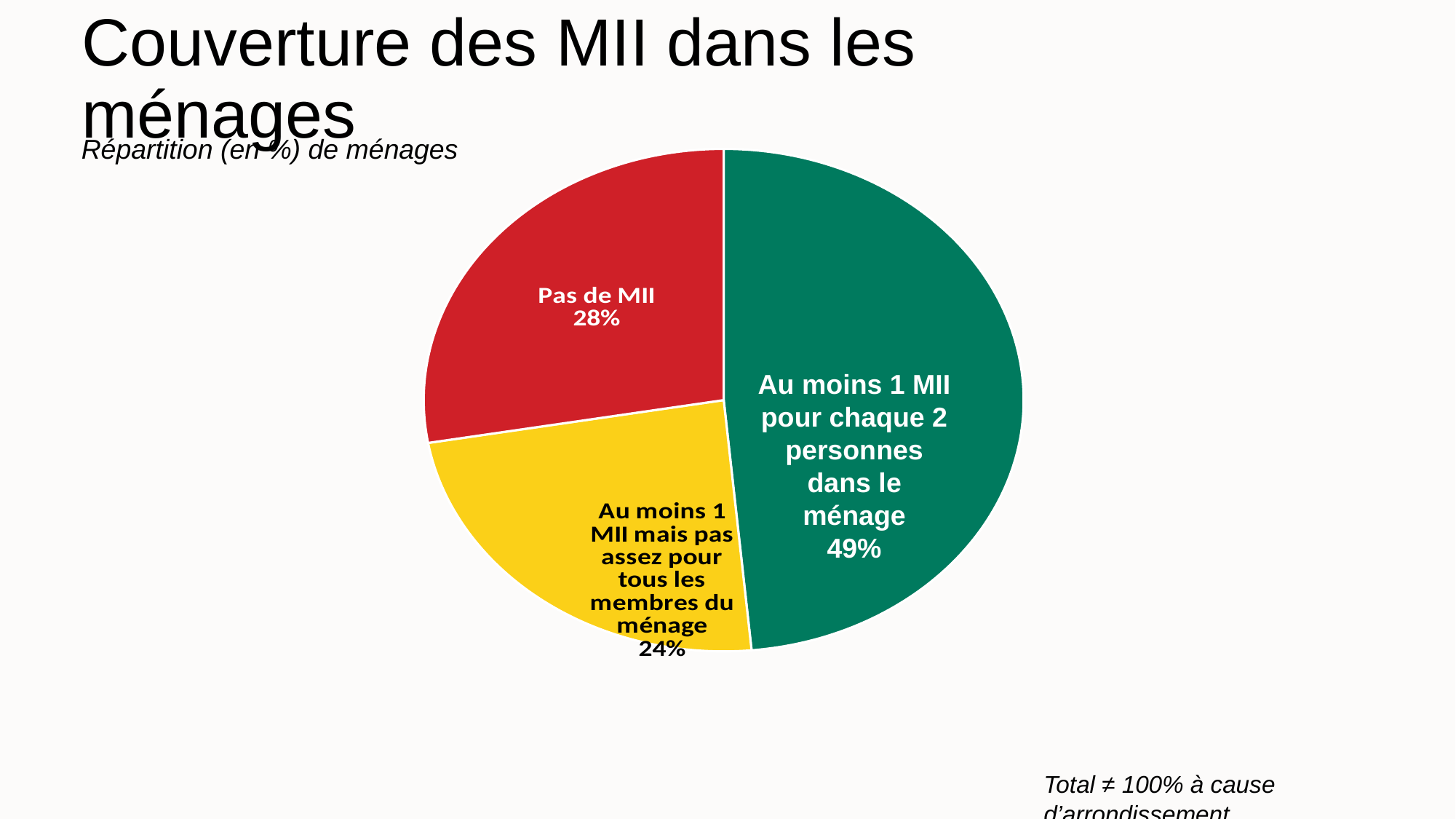

# Couverture des MII dans les ménages
Répartition (en %) de ménages

### Chart

| Category | Series 1 |
|---|---|
| Au moins 1 MII pour chaque 2 personnes dans le ménage | 49.0 |
| Au moins 1 MII mais pas assez pour tous les membres du ménage | 24.0 |
| Pas de MII | 28.0 |
Au moins 1 MII pour chaque 2 personnes dans le ménage
49%
Total ≠ 100% à cause d’arrondissement